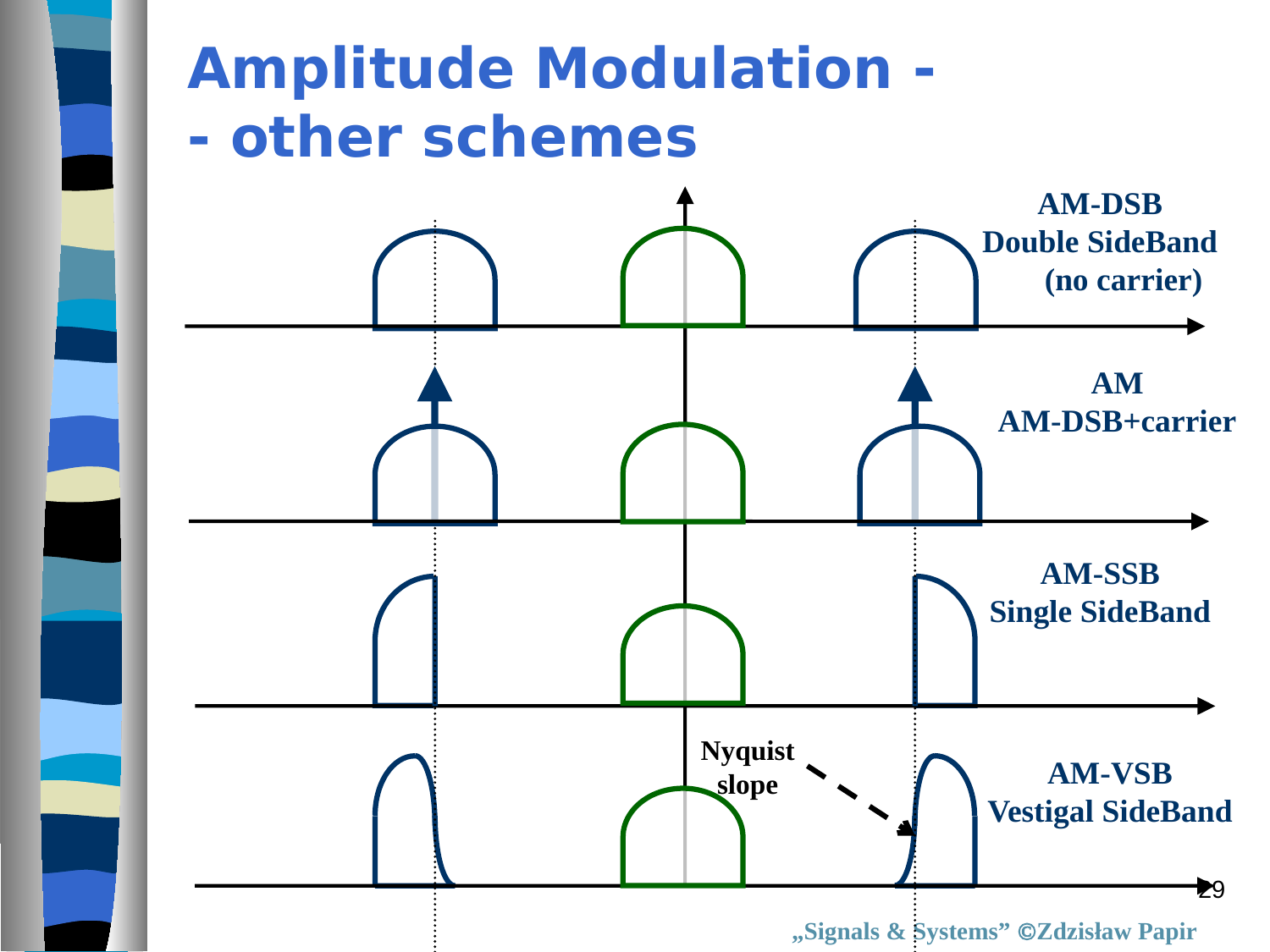

Amplitude Modulation -
- other schemes
AM-DSB
Double SideBand
(no carrier)

AM
AM-DSB+carrier

AM-SSB
Single SideBand

Nyquist
slope
AM-VSB
Vestigal SideBand

29
„Signals & Systems” ©Zdzisław Papir